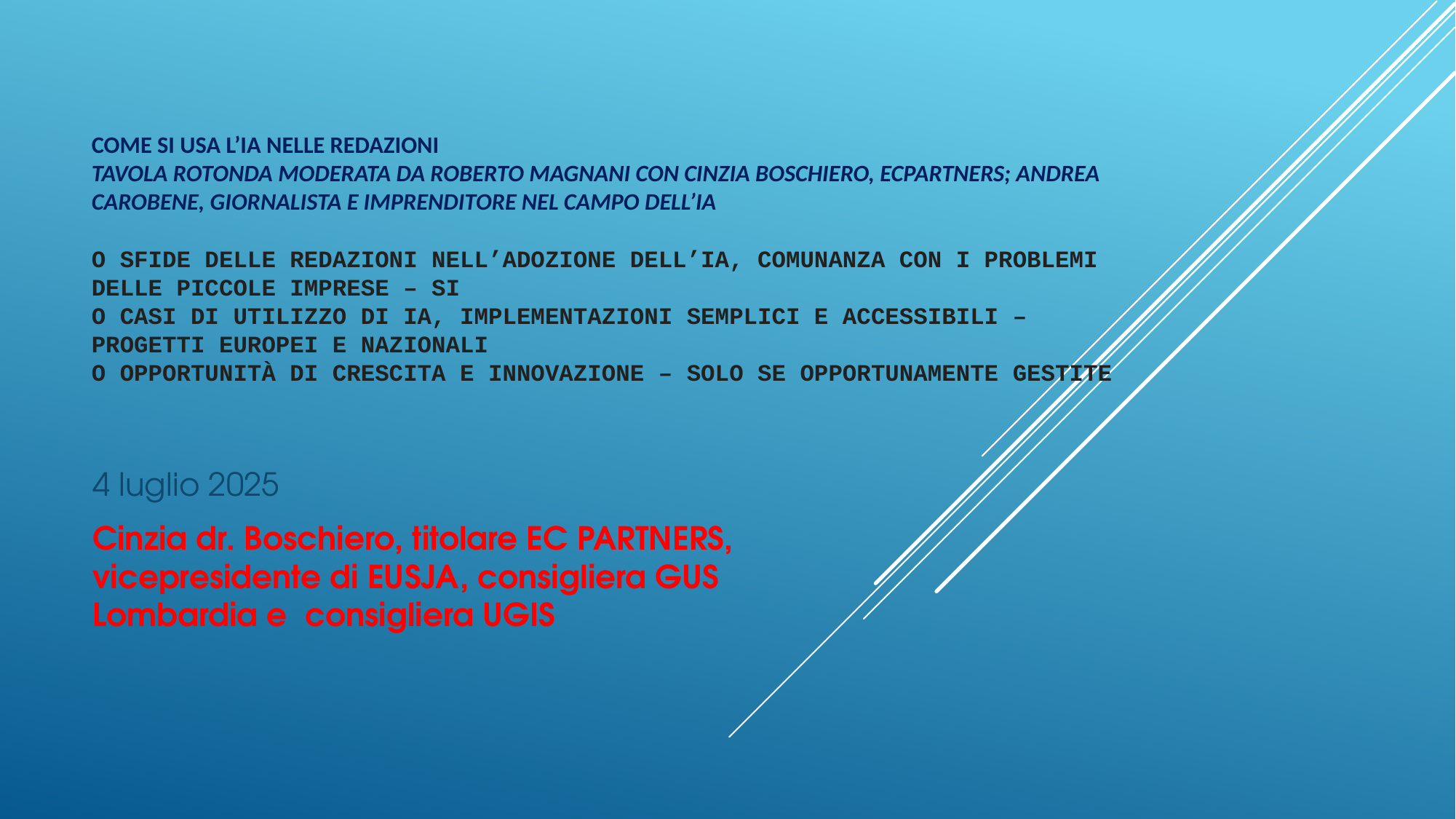

# Come si usa l’IA nelle redazioni Tavola rotonda moderata da Roberto Magnani con Cinzia Boschiero, ECPARTNERS; Andrea Carobene, giornalista e imprenditore nel campo dell’IA o Sfide delle redazioni nell’adozione dell’IA, comunanza con i problemi delle piccole imprese – SI o Casi di utilizzo di IA, implementazioni semplici e accessibili – PROGETTI EUROPEI E NAZIONALI o Opportunità di crescita e innovazione – SOLO SE OPPORTUNAMENTE GESTITE
4 luglio 2025
Cinzia dr. Boschiero, titolare EC PARTNERS, vicepresidente di EUSJA, consigliera GUS Lombardia e  consigliera UGIS